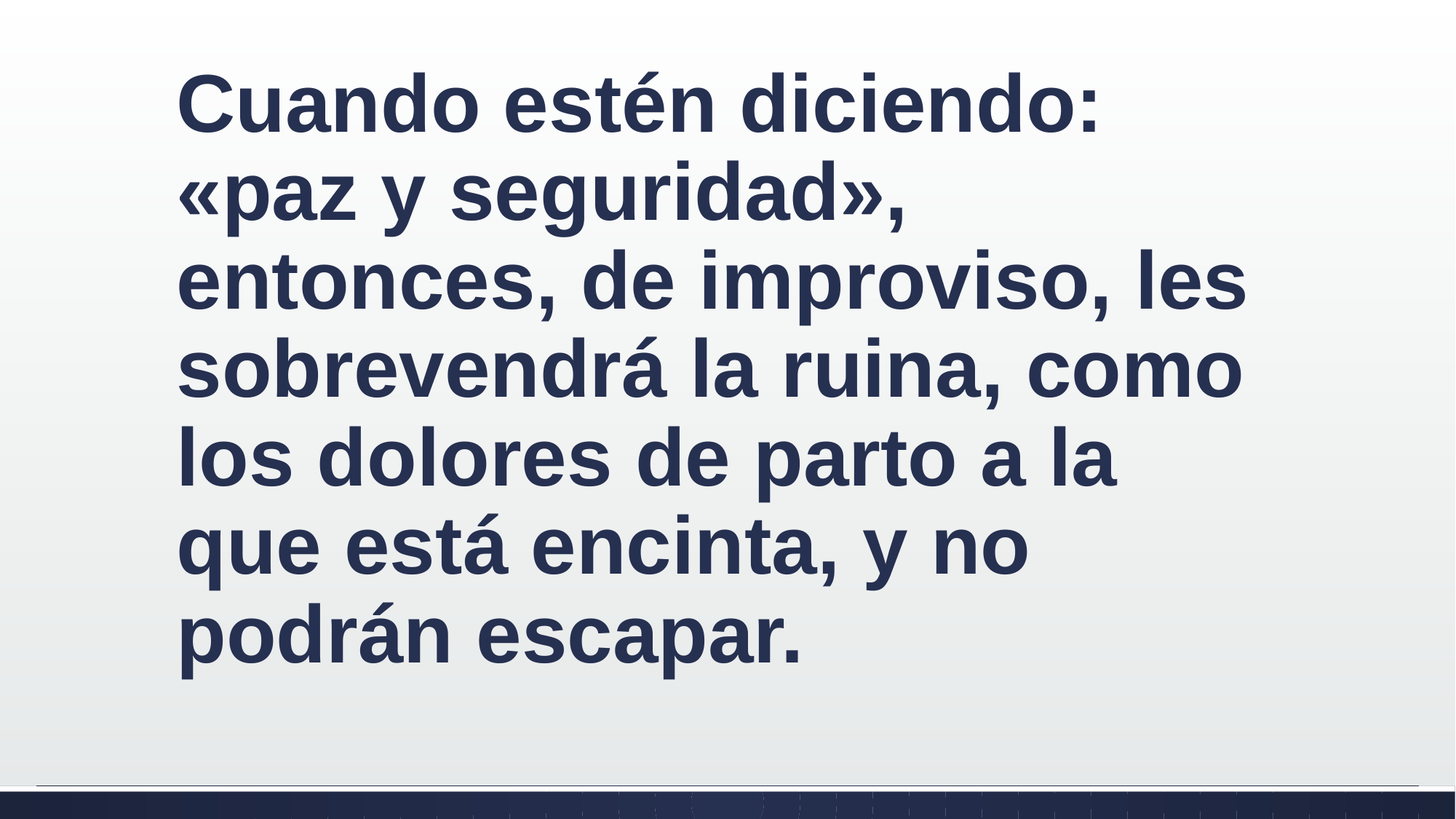

#
Cuando estén diciendo: «paz y seguridad», entonces, de improviso, les sobrevendrá la ruina, como los dolores de parto a la que está encinta, y no podrán escapar.